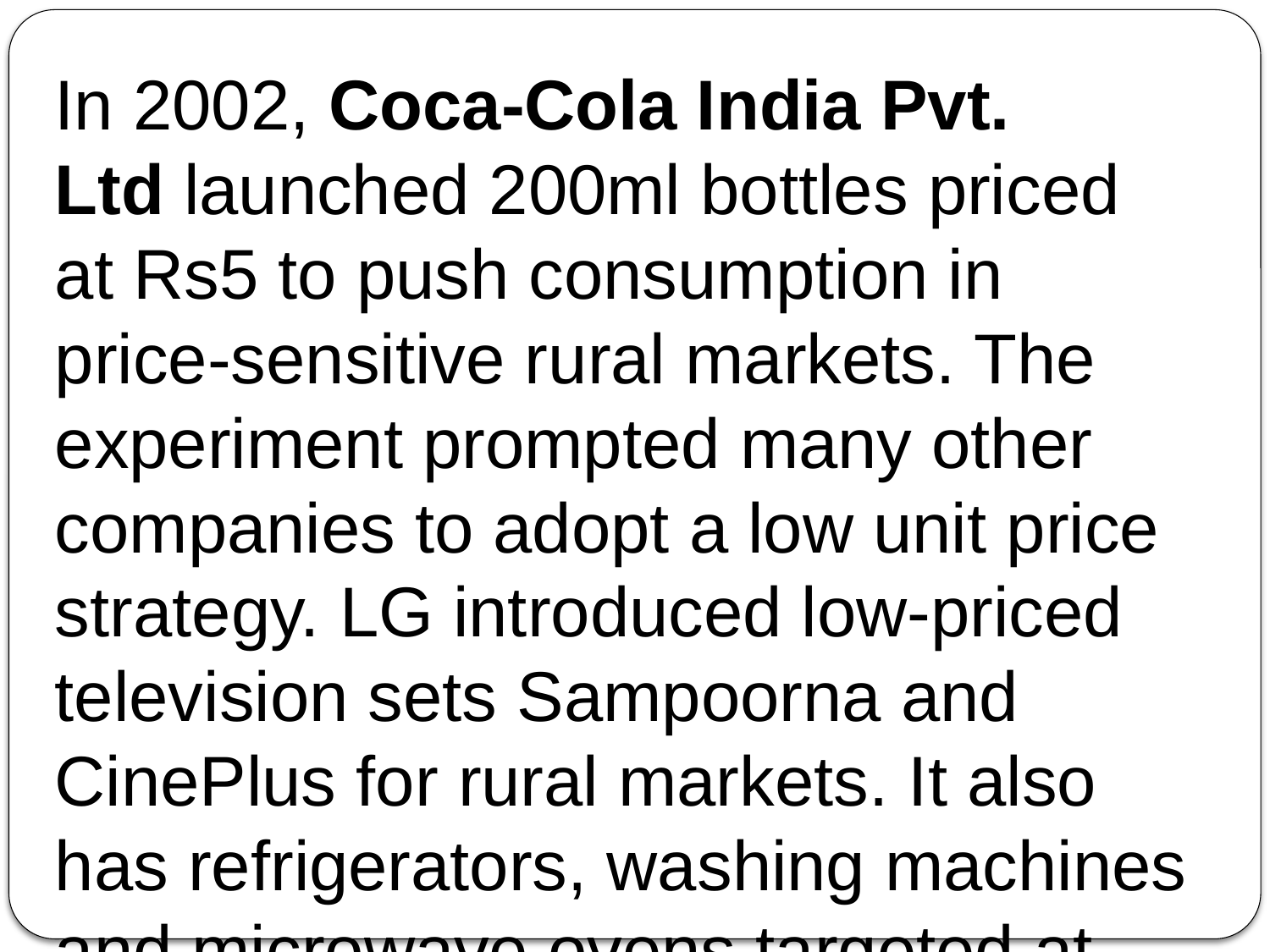

In 2002, Coca-Cola India Pvt. Ltd launched 200ml bottles priced at Rs5 to push consumption in price-sensitive rural markets. The experiment prompted many other companies to adopt a low unit price strategy. LG introduced low-priced television sets Sampoorna and CinePlus for rural markets. It also has refrigerators, washing machines and microwave ovens targeted at price-sensitive consumers